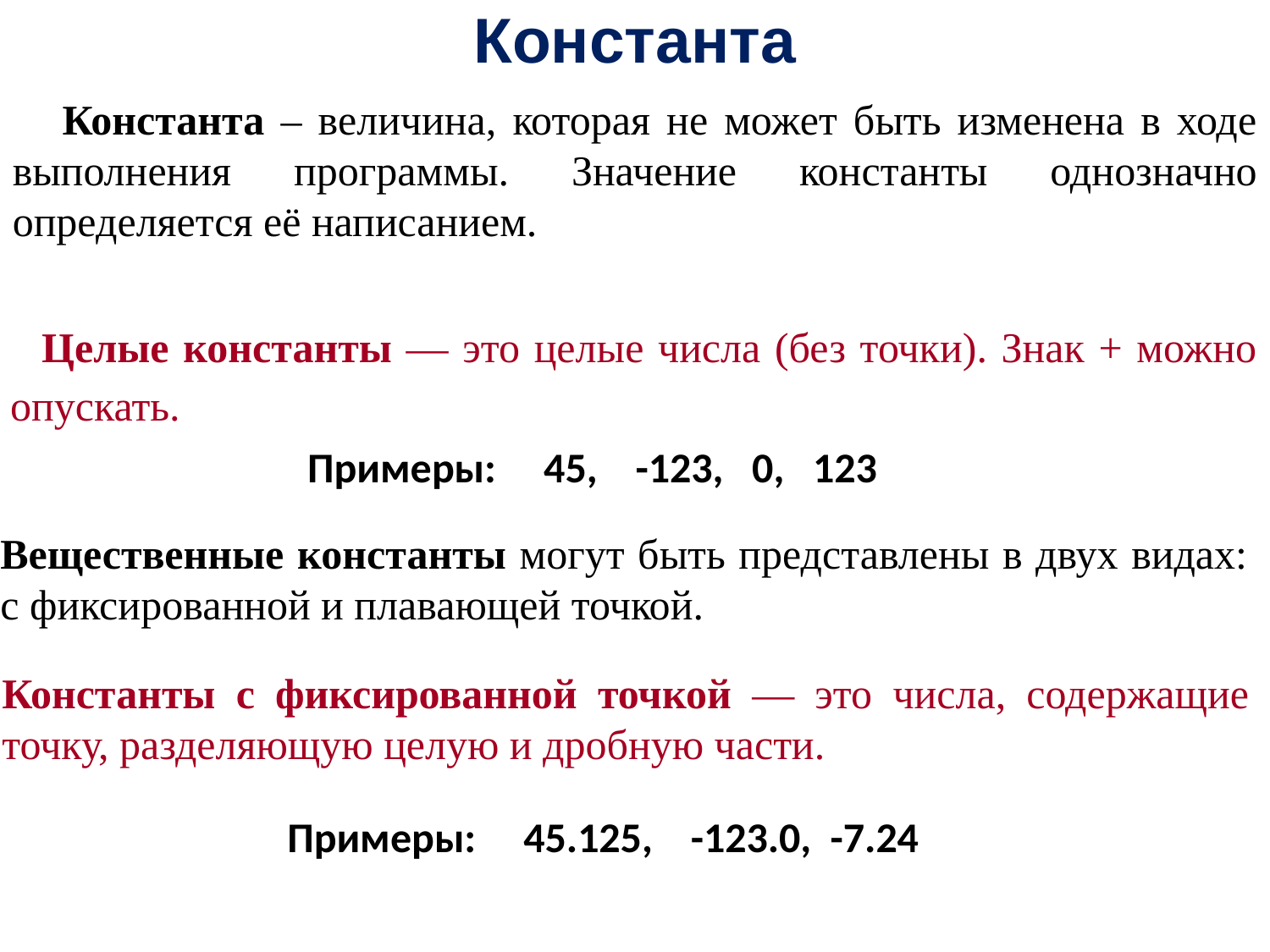

Константа
Константа – величина, которая не может быть изменена в ходе выполнения программы. Значение константы однозначно определяется её написанием.
Целые константы — это целые числа (без точки). Знак + можно опускать.
Примеры:     45,    -123,   0,   123
Вещественные константы могут быть представлены в двух видах: с фиксированной и плавающей точкой.
Константы с фиксированной точкой — это числа, содержащие точку, разделяющую целую и дробную части.
Примеры:     45.125,    -123.0,  -7.24